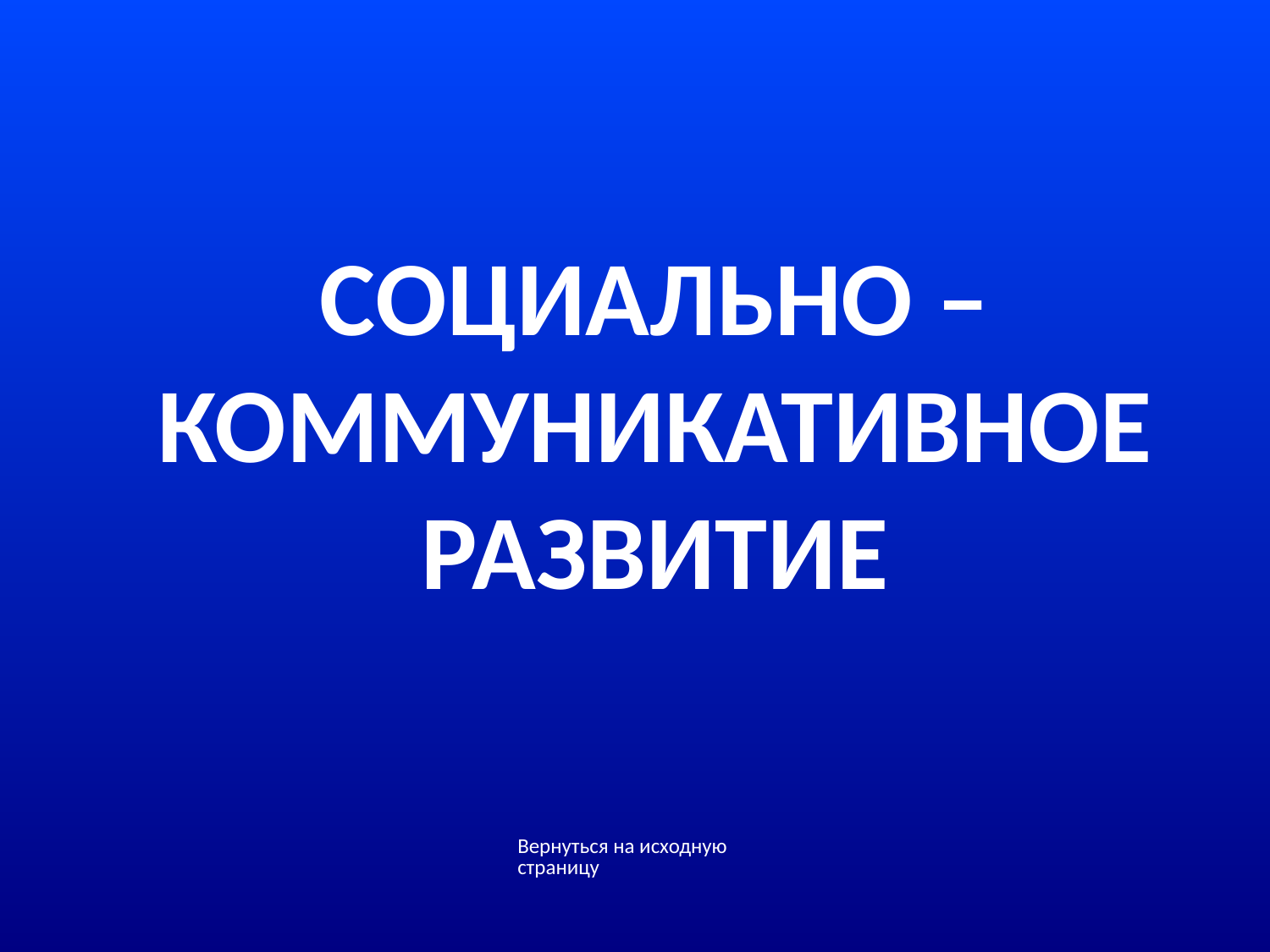

# СОЦИАЛЬНО – КОММУНИКАТИВНОЕ РАЗВИТИЕ
Вернуться на исходную страницу